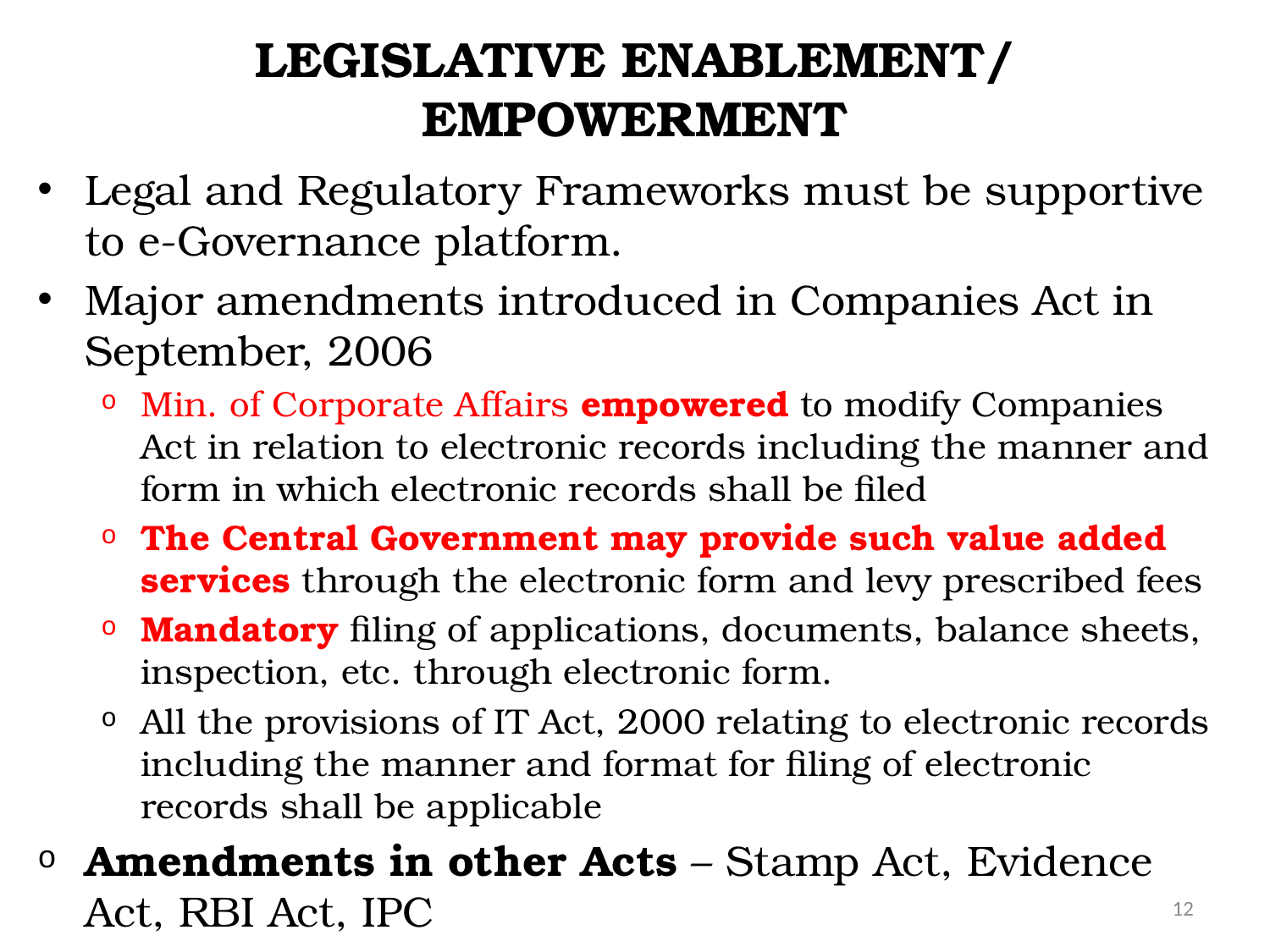

# LEGISLATIVE ENABLEMENT/ EMPOWERMENT
Legal and Regulatory Frameworks must be supportive to e-Governance platform.
Major amendments introduced in Companies Act in September, 2006
Min. of Corporate Affairs empowered to modify Companies Act in relation to electronic records including the manner and form in which electronic records shall be filed
The Central Government may provide such value added services through the electronic form and levy prescribed fees
Mandatory filing of applications, documents, balance sheets, inspection, etc. through electronic form.
All the provisions of IT Act, 2000 relating to electronic records including the manner and format for filing of electronic records shall be applicable
Amendments in other Acts – Stamp Act, Evidence Act, RBI Act, IPC
12